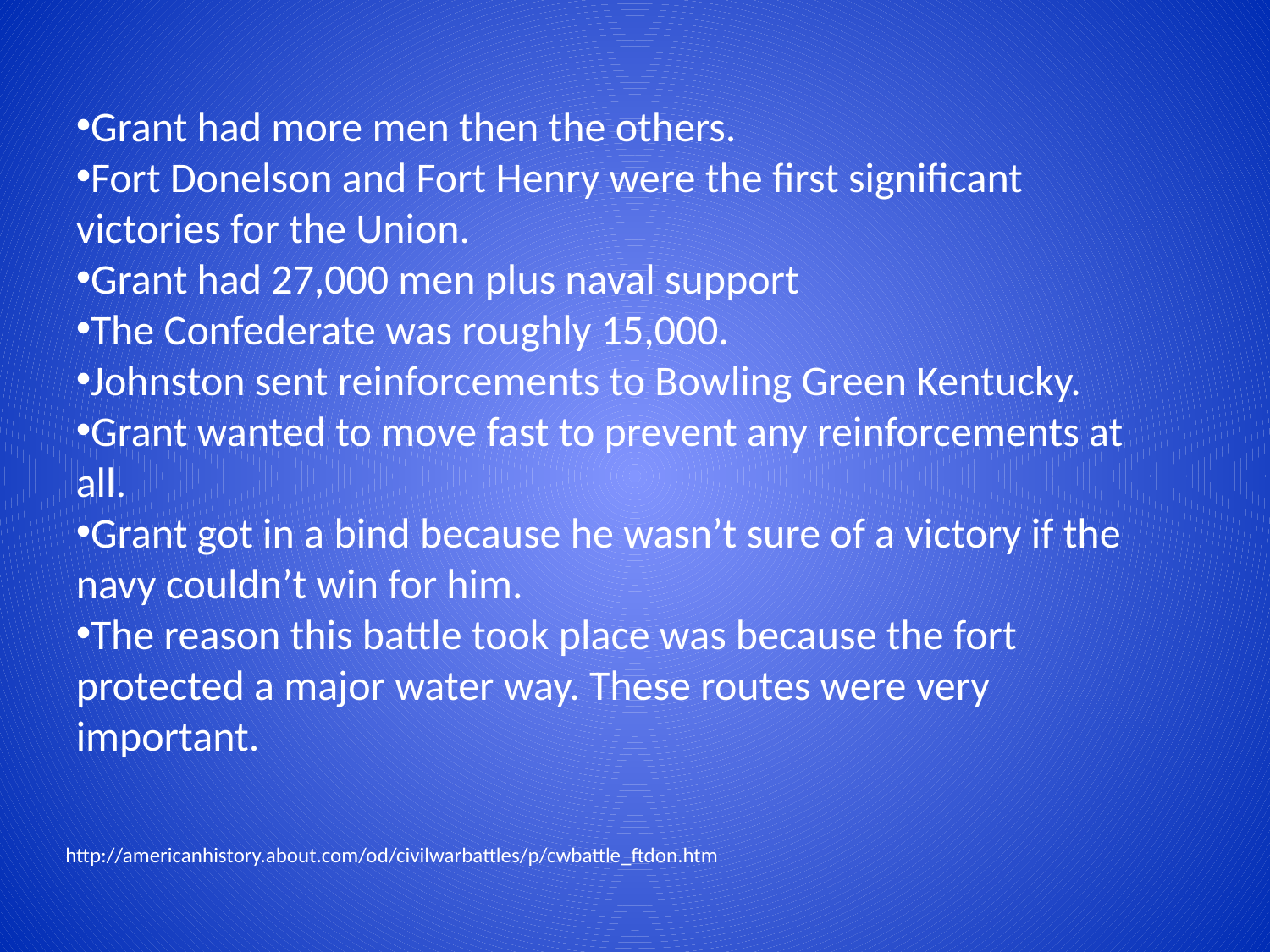

Grant had more men then the others.
Fort Donelson and Fort Henry were the first significant victories for the Union.
Grant had 27,000 men plus naval support
The Confederate was roughly 15,000.
Johnston sent reinforcements to Bowling Green Kentucky.
Grant wanted to move fast to prevent any reinforcements at all.
Grant got in a bind because he wasn’t sure of a victory if the navy couldn’t win for him.
The reason this battle took place was because the fort protected a major water way. These routes were very important.
http://americanhistory.about.com/od/civilwarbattles/p/cwbattle_ftdon.htm